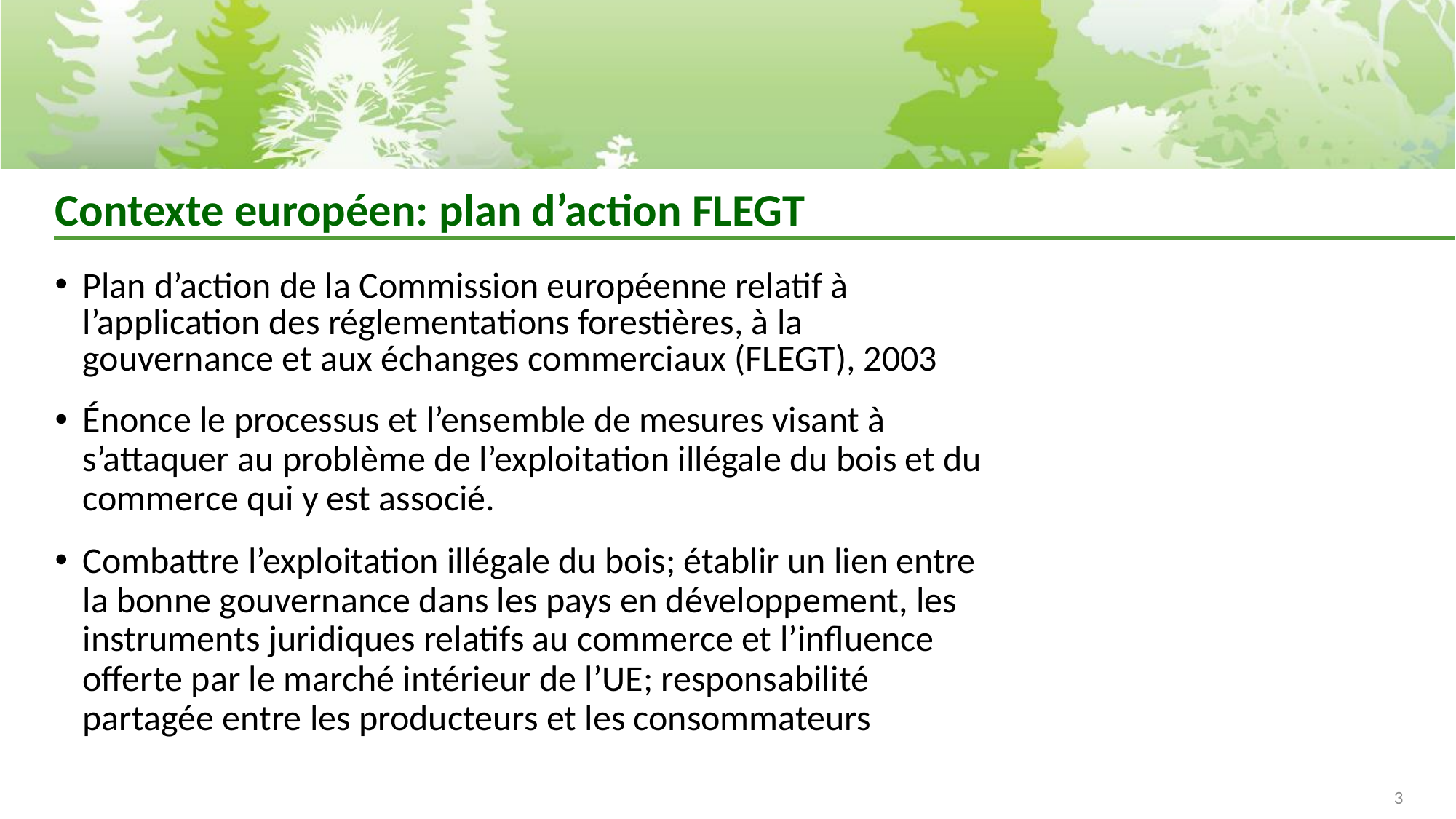

# Contexte européen: plan d’action FLEGT
Plan d’action de la Commission européenne relatif à l’application des réglementations forestières, à la gouvernance et aux échanges commerciaux (FLEGT), 2003
Énonce le processus et l’ensemble de mesures visant à s’attaquer au problème de l’exploitation illégale du bois et du commerce qui y est associé.
Combattre l’exploitation illégale du bois; établir un lien entre la bonne gouvernance dans les pays en développement, les instruments juridiques relatifs au commerce et l’influence offerte par le marché intérieur de l’UE; responsabilité partagée entre les producteurs et les consommateurs
3